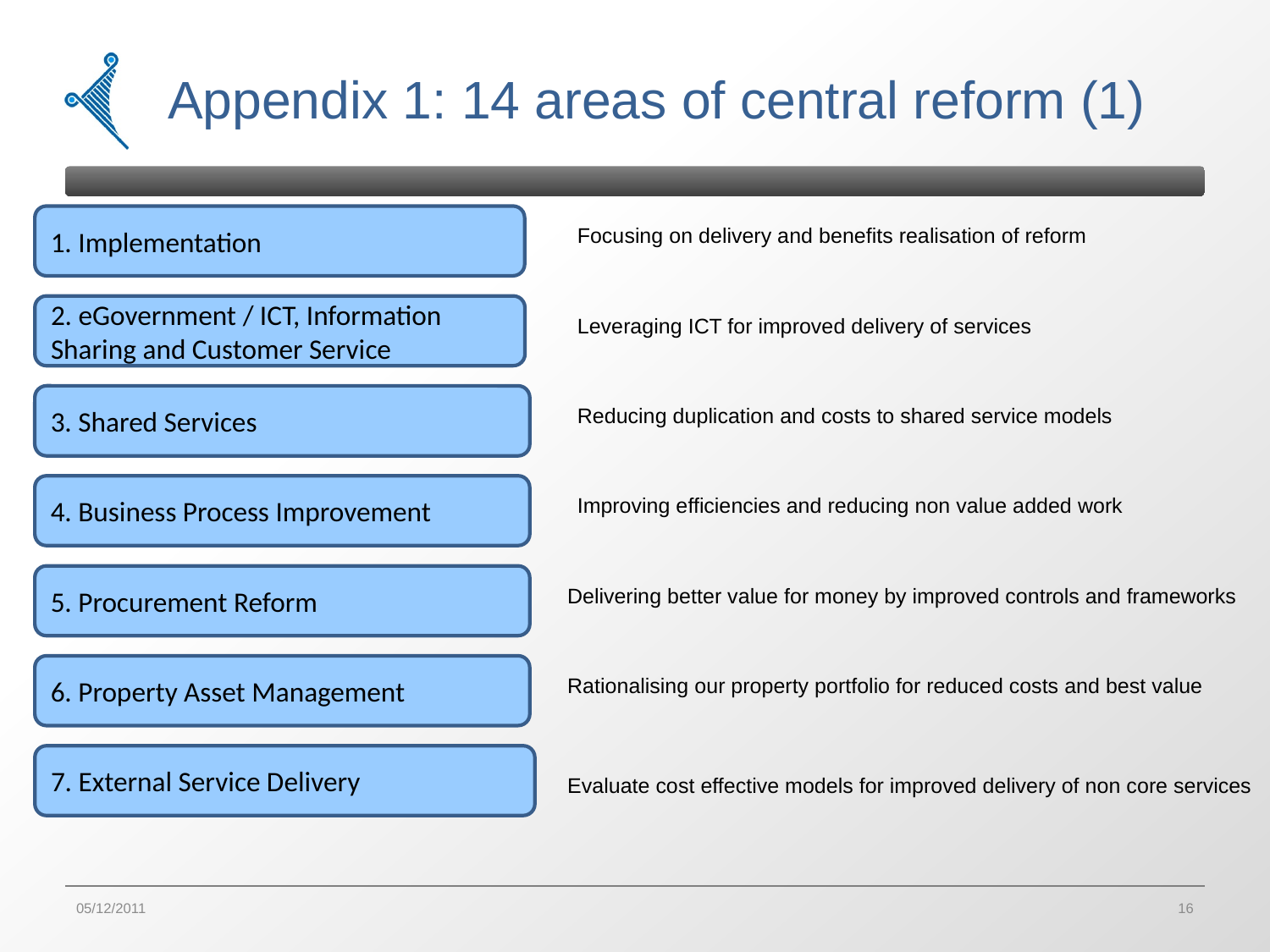

# Appendix 1: 14 areas of central reform (1)
1. Implementation
Focusing on delivery and benefits realisation of reform
2. eGovernment / ICT, Information Sharing and Customer Service
Leveraging ICT for improved delivery of services
3. Shared Services
Reducing duplication and costs to shared service models

4. Business Process Improvement

Improving efficiencies and reducing non value added work
5. Procurement Reform
Delivering better value for money by improved controls and frameworks
6. Property Asset Management
Rationalising our property portfolio for reduced costs and best value
7. External Service Delivery
Evaluate cost effective models for improved delivery of non core services
05/12/2011
16